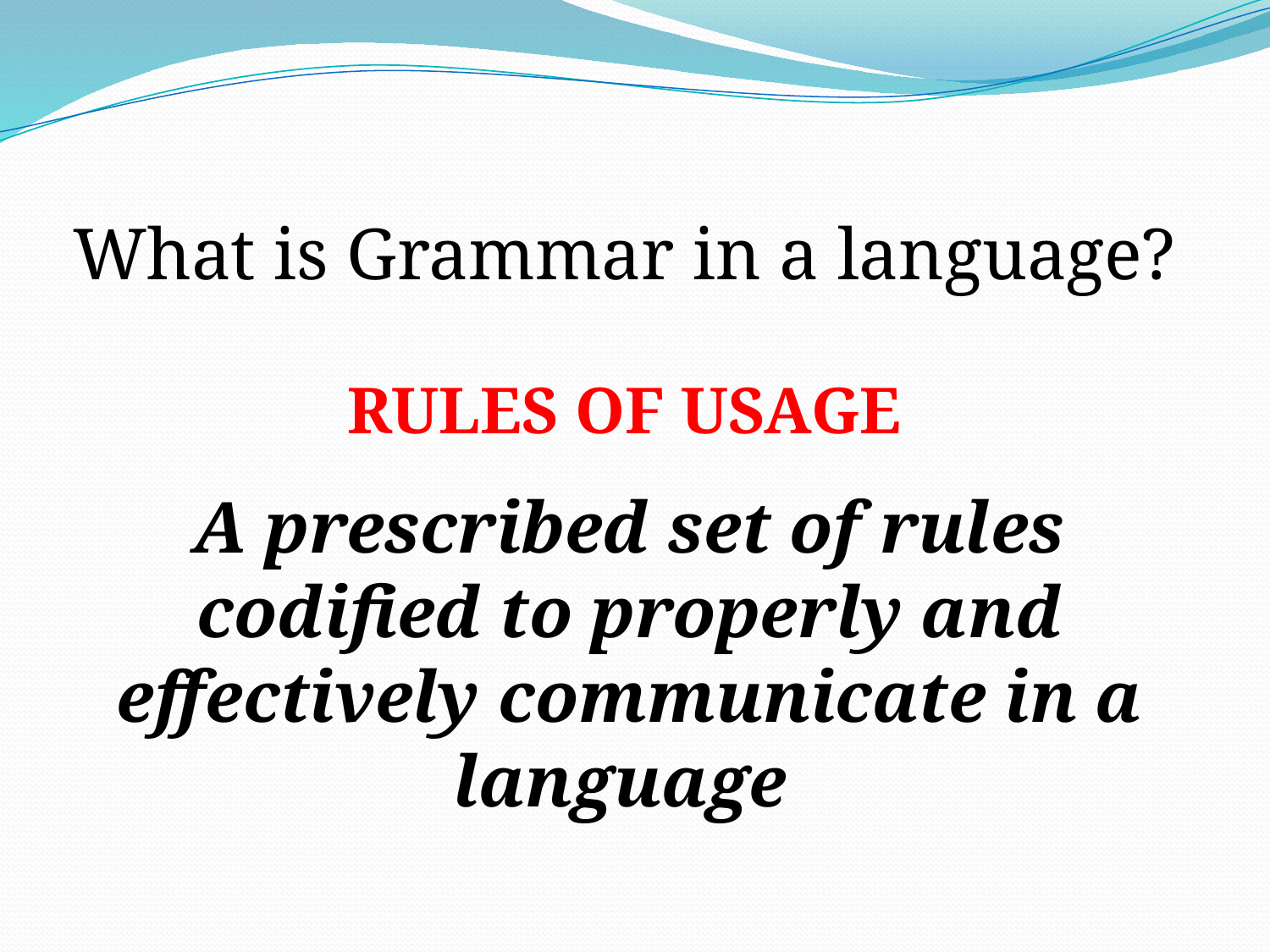

What is Grammar in a language?

RULES OF USAGE

A prescribed set of rules codified to properly and effectively communicate in a language